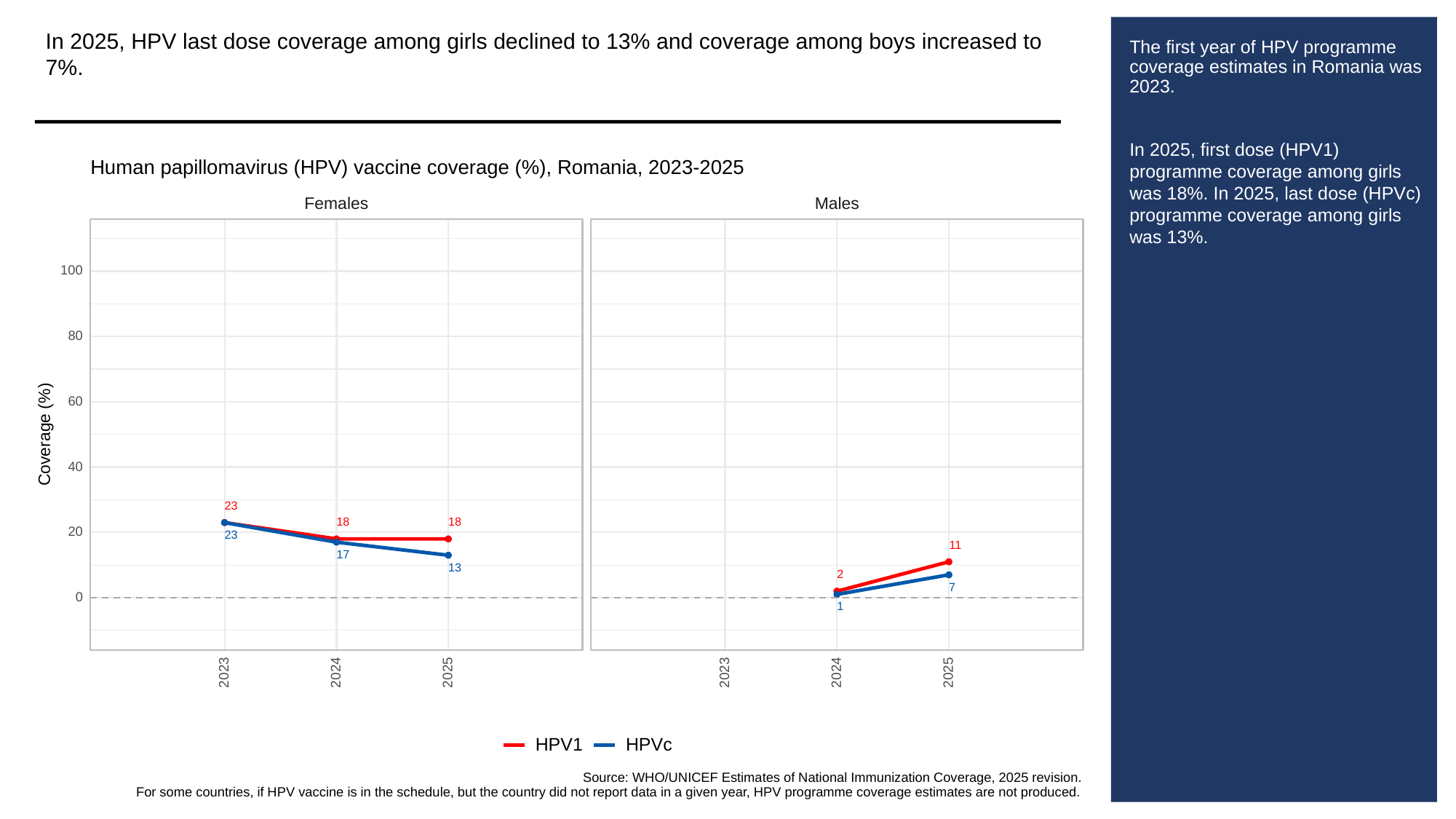

In 2025, HPV last dose coverage among girls declined to 13% and coverage among boys increased to 7%.
# The first year of HPV programme coverage estimates in Romania was 2023.

In 2025, first dose (HPV1) programme coverage among girls was 18%. In 2025, last dose (HPVc) programme coverage among girls was 13%.

Human papillomavirus (HPV) vaccine coverage (%), Romania, 2023-2025
Females
Males

100

80

60

Coverage (%)

40

23
18
18

20
23

11
17

13

2

7

0

1

2023
2023
2024
2025
2024
2025
HPVc
HPV1

Source: WHO/UNICEF Estimates of National Immunization Coverage, 2025 revision.
For some countries, if HPV vaccine is in the schedule, but the country did not report data in a given year, HPV programme coverage estimates are not produced.